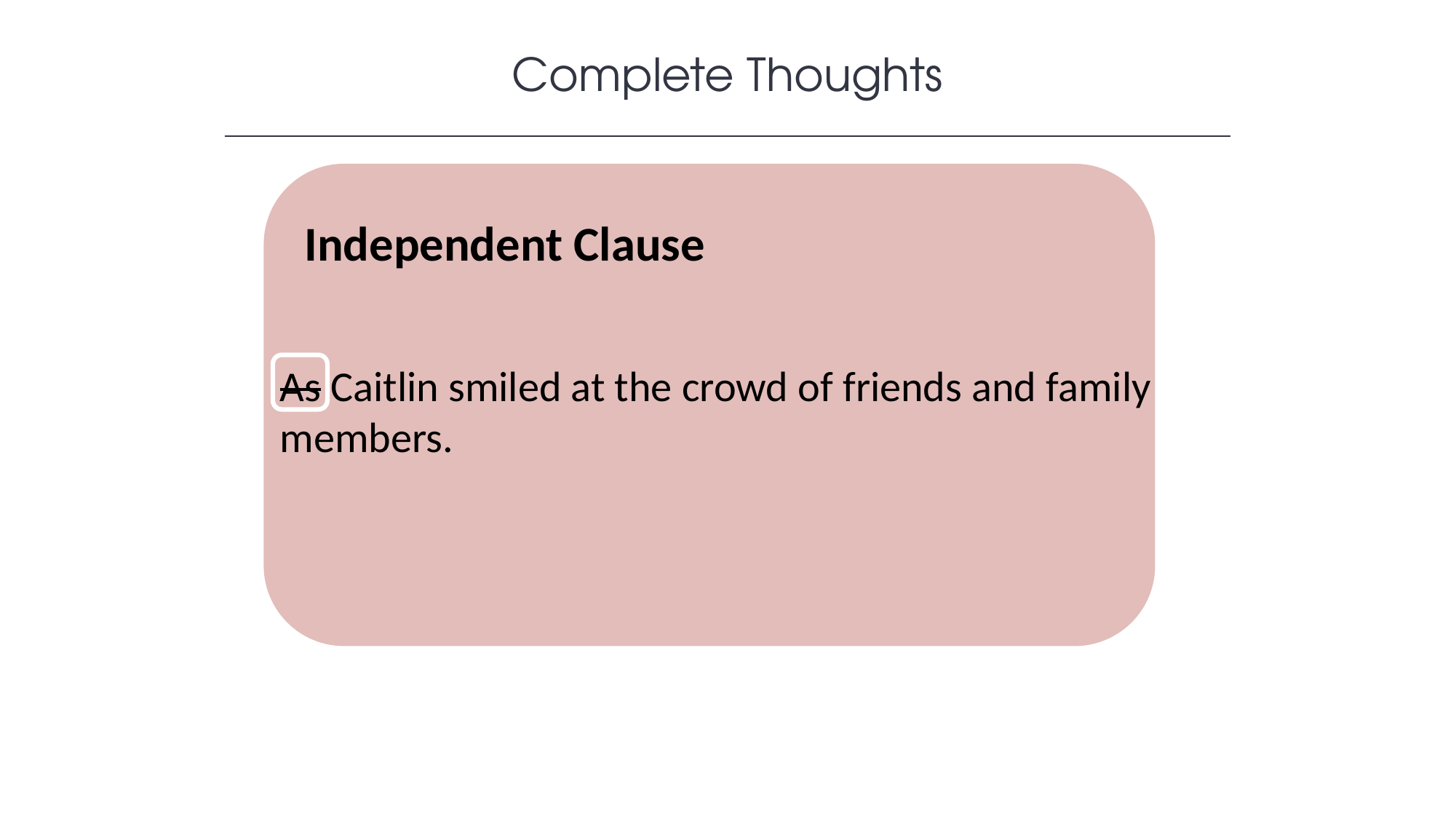

Complete Thoughts
HAWKES LEARNING

Independent Clause
As Caitlin smiled at the crowd of friends and family members.